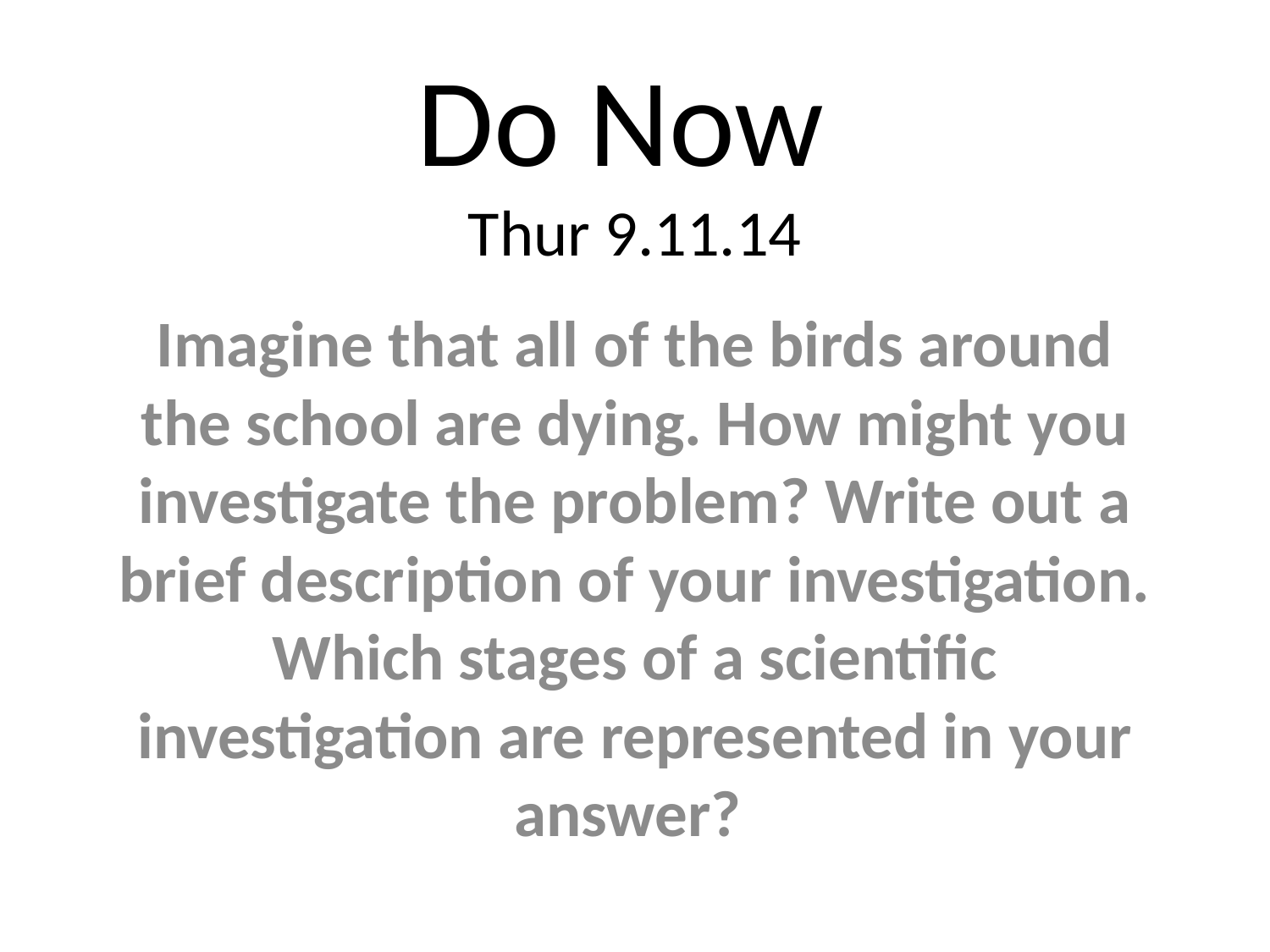

# Do Now Thur 9.11.14
Imagine that all of the birds around the school are dying. How might you investigate the problem? Write out a brief description of your investigation. Which stages of a scientific investigation are represented in your answer?